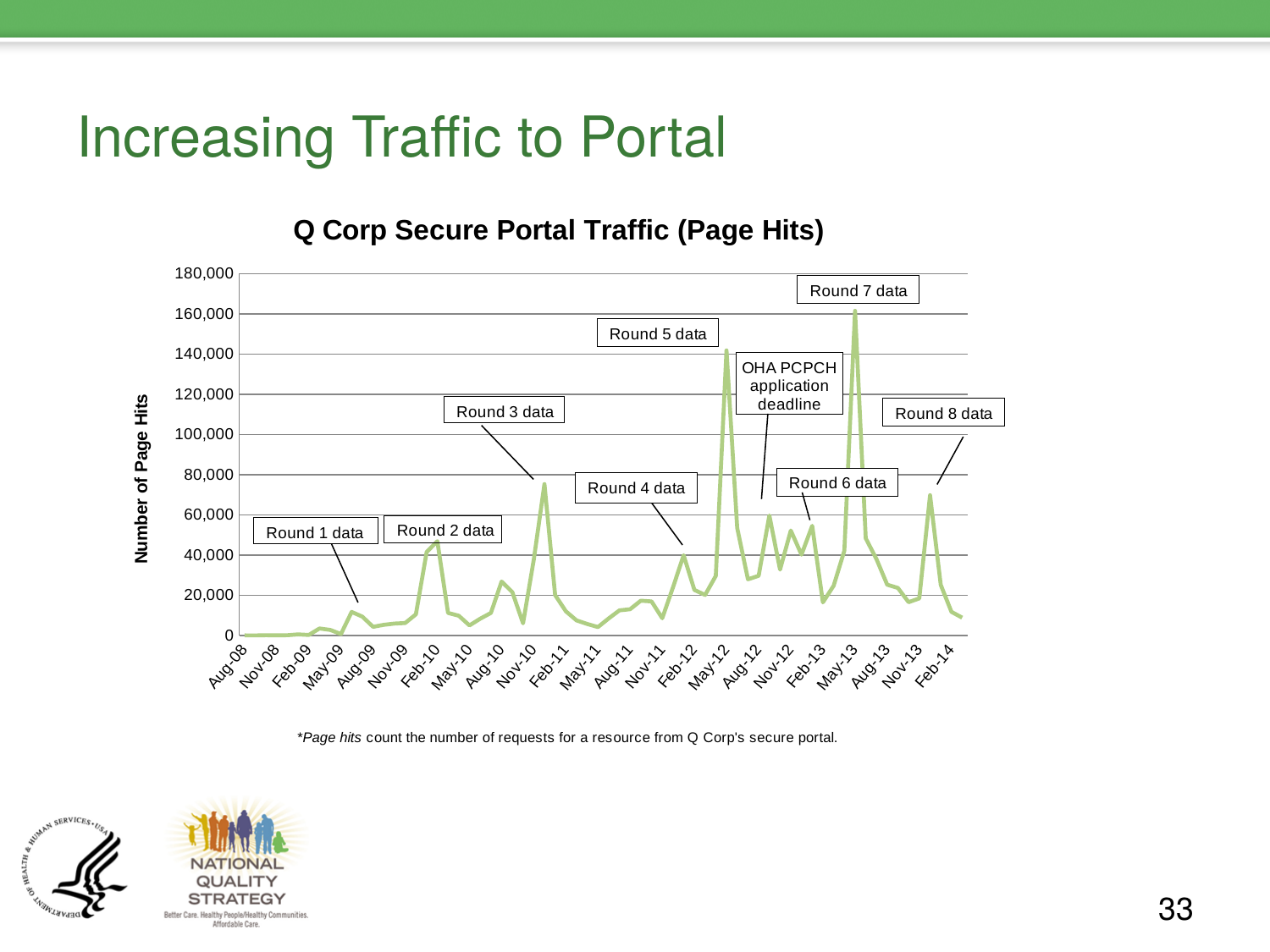

# Increasing Traffic to Portal

### Chart: Q Corp Secure Portal Traffic (Page Hits)

| Category |  |
|---|---|
| 39661 | 84.0 |
| 39692 | 52.0 |
| 39722 | 162.0 |
| 39753 | 120.0 |
| 39783 | 151.0 |
| 39814 | 572.0 |
| 39845 | 298.0 |
| 39873 | 3507.0 |
| 39904 | 2790.0 |
| 39934 | 723.0 |
| 39965 | 11741.0 |
| 39995 | 9399.0 |
| 40026 | 4335.0 |
| 40057 | 5320.0 |
| 40087 | 5963.0 |
| 40118 | 6222.0 |
| 40148 | 10551.0 |
| 40179 | 41532.0 |
| 40210 | 46933.0 |
| 40238 | 11243.0 |
| 40269 | 9857.0 |
| 40299 | 5027.0 |
| 40330 | 8355.0 |
| 40360 | 11250.0 |
| 40391 | 26849.0 |
| 40422 | 21588.0 |
| 40452 | 6089.0 |
| 40483 | 37627.0 |
| 40513 | 75335.0 |
| 40544 | 20106.0 |
| 40575 | 12052.0 |
| 40603 | 7519.0 |
| 40634 | 5744.0 |
| 40664 | 4209.0 |
| 40695 | 8519.0 |
| 40725 | 12512.0 |
| 40756 | 13076.0 |
| 40787 | 17330.0 |
| 40817 | 16961.0 |
| 40848 | 8620.0 |
| 40878 | 23916.0 |
| 40909 | 39931.0 |
| 40940 | 22671.0 |
| 40969 | 20195.0 |
| 41000 | 29673.0 |
| 41030 | 141835.0 |
| 41061 | 53519.0 |
| 41091 | 27966.0 |
| 41122 | 29718.0 |
| 41153 | 59702.0 |
| 41183 | 32803.0 |
| 41214 | 52227.0 |
| 41244 | 40232.0 |
| 41275 | 54566.0 |
| 41306 | 16496.0 |
| 41334 | 24804.0 |
| 41365 | 42177.0 |
| 41395 | 161513.0 |
| 41426 | 48348.0 |
| 41456 | 37995.0 |
| 41487 | 25278.0 |
| 41518 | 23680.0 |
| 41548 | 16592.0 |
| 41579 | 18472.0 |
| 41609 | 69796.0 |
| 41640 | 25202.0 |
| 41671 | 11786.0 |
| 41699 | 8883.0 |
33